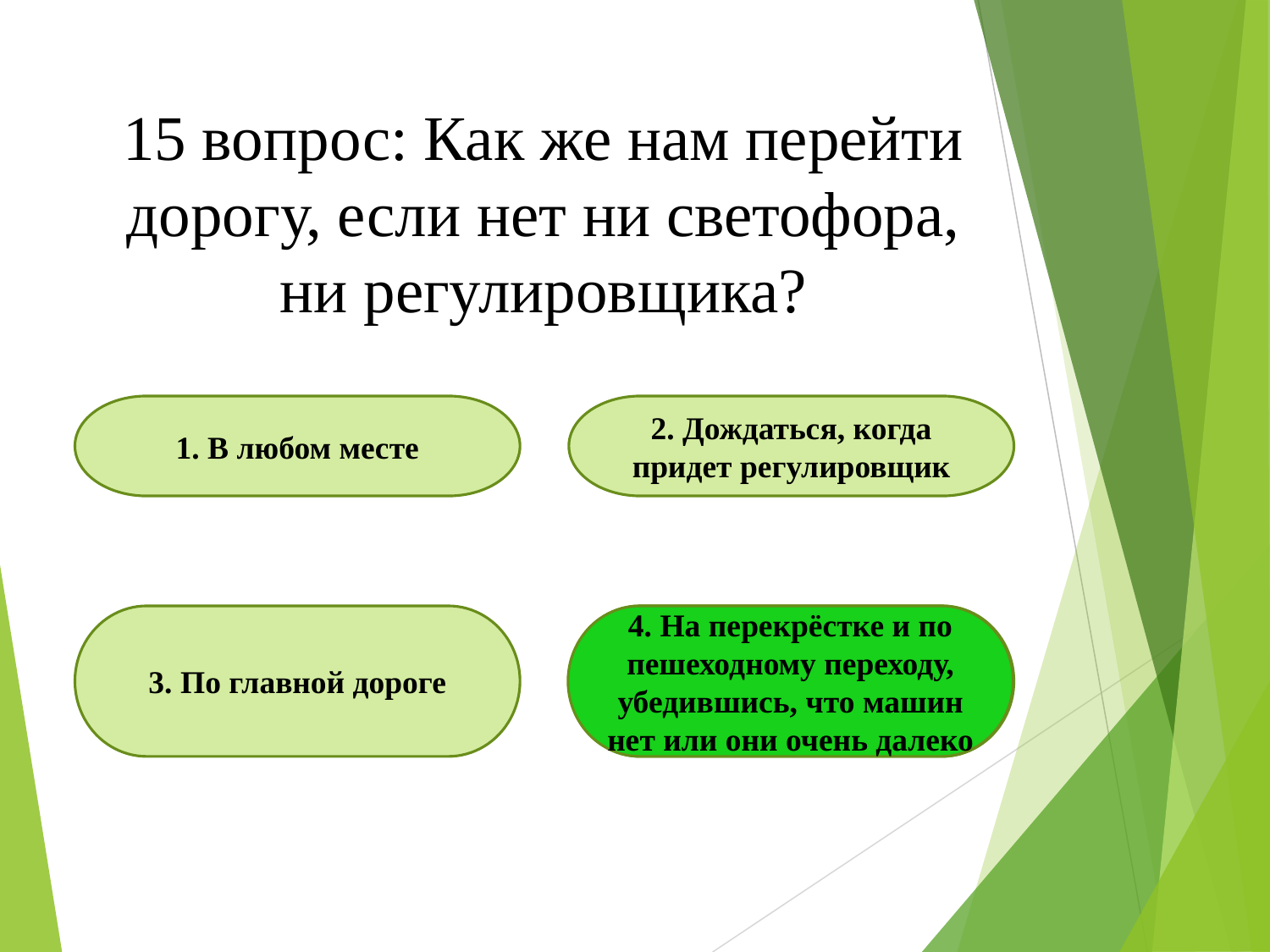

15 вопрос: Как же нам перейти дорогу, если нет ни светофора, ни регулировщика?
1. В любом месте
2. Дождаться, когда придет регулировщик
3. По главной дороге
4. На перекрёстке и по пешеходному переходу, убедившись, что машин нет или они очень далеко
4. На перекрёстке и по пешеходному переходу, убедившись, что машин нет или они очень далеко